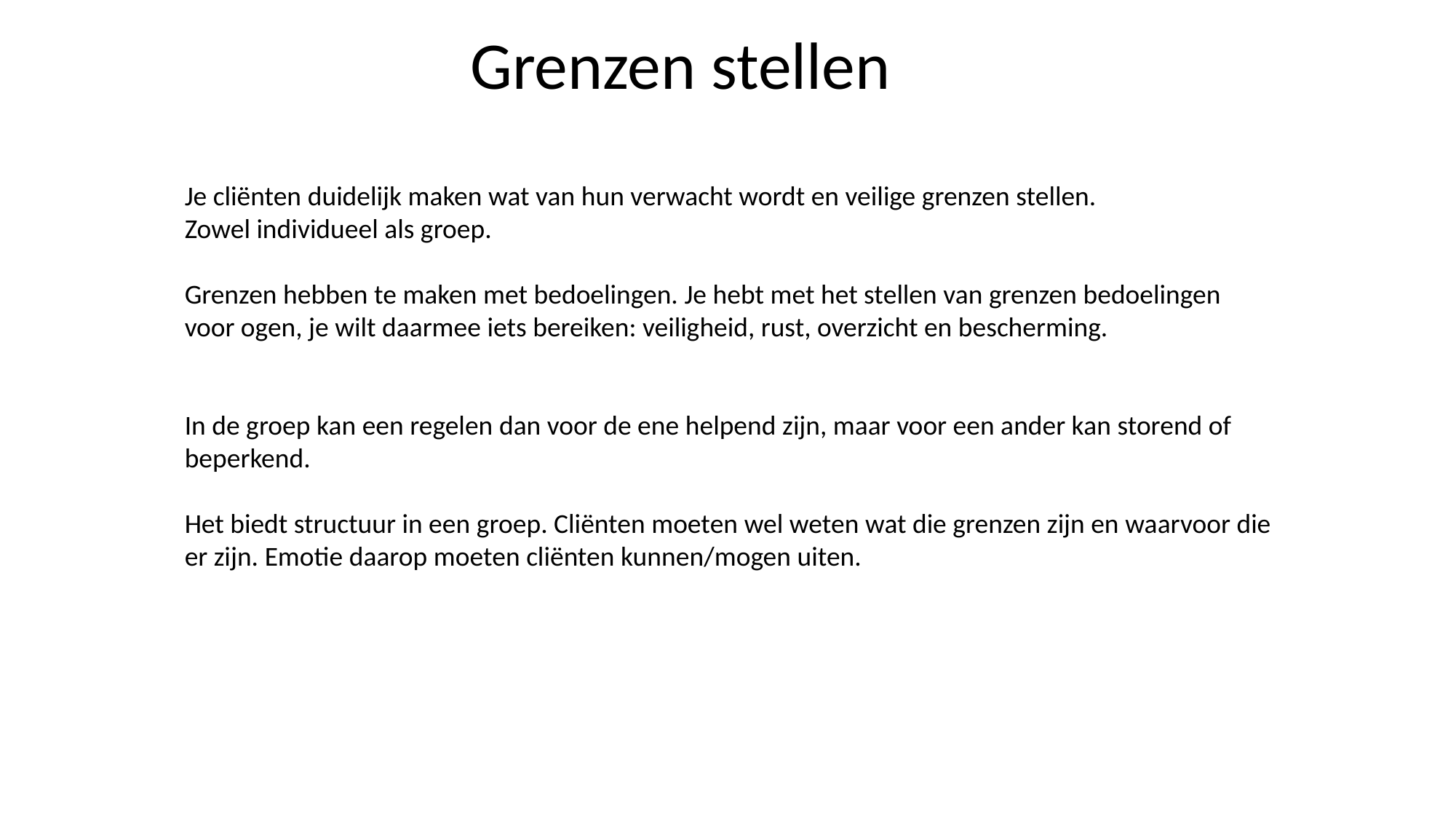

# Grenzen stellen
Je cliënten duidelijk maken wat van hun verwacht wordt en veilige grenzen stellen.
Zowel individueel als groep.

Grenzen hebben te maken met bedoelingen. Je hebt met het stellen van grenzen bedoelingen voor ogen, je wilt daarmee iets bereiken: veiligheid, rust, overzicht en bescherming.

In de groep kan een regelen dan voor de ene helpend zijn, maar voor een ander kan storend of beperkend.

Het biedt structuur in een groep. Cliënten moeten wel weten wat die grenzen zijn en waarvoor die er zijn. Emotie daarop moeten cliënten kunnen/mogen uiten.